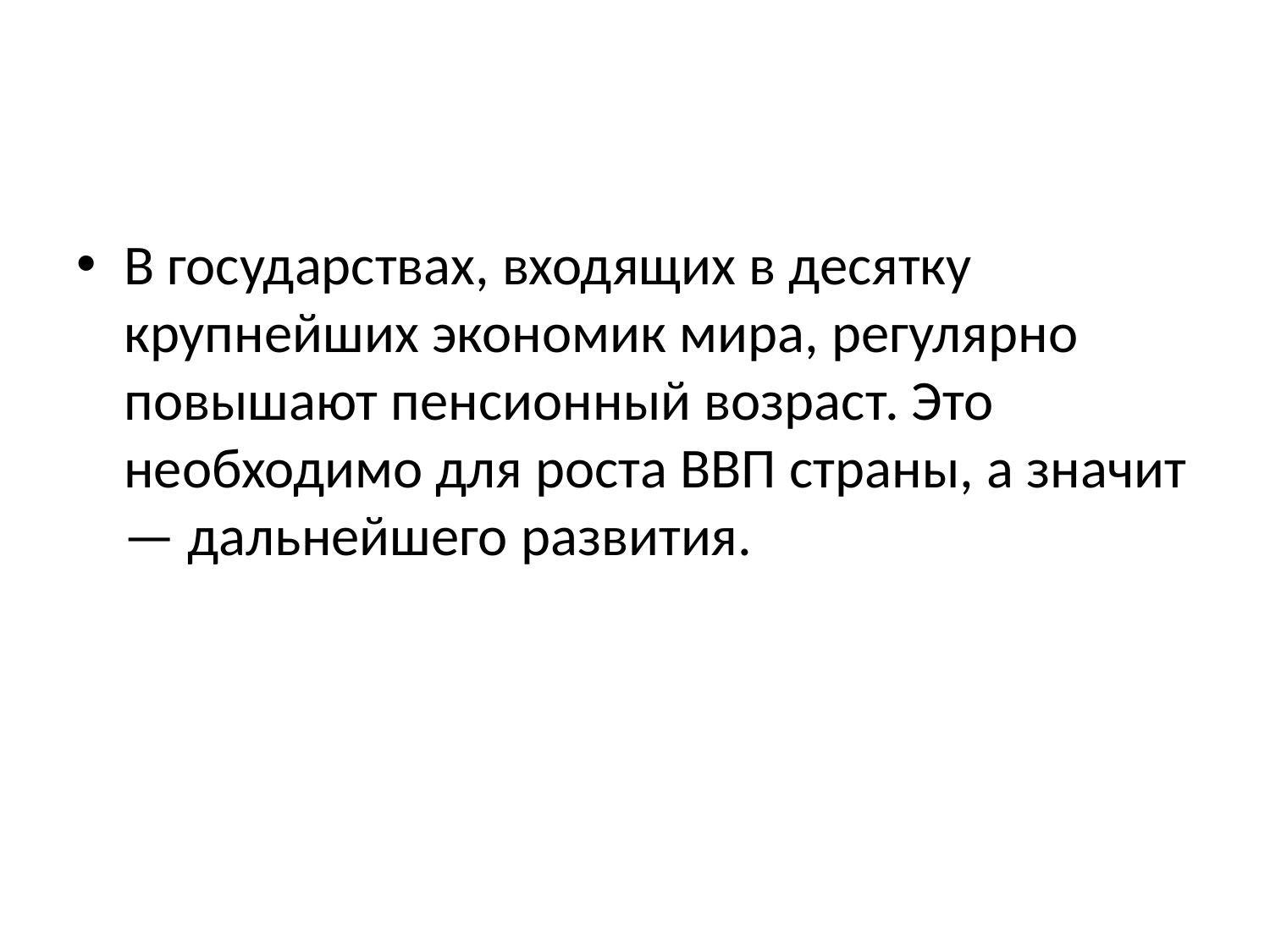

#
В государствах, входящих в десятку крупнейших экономик мира, регулярно повышают пенсионный возраст. Это необходимо для роста ВВП страны, а значит — дальнейшего развития.